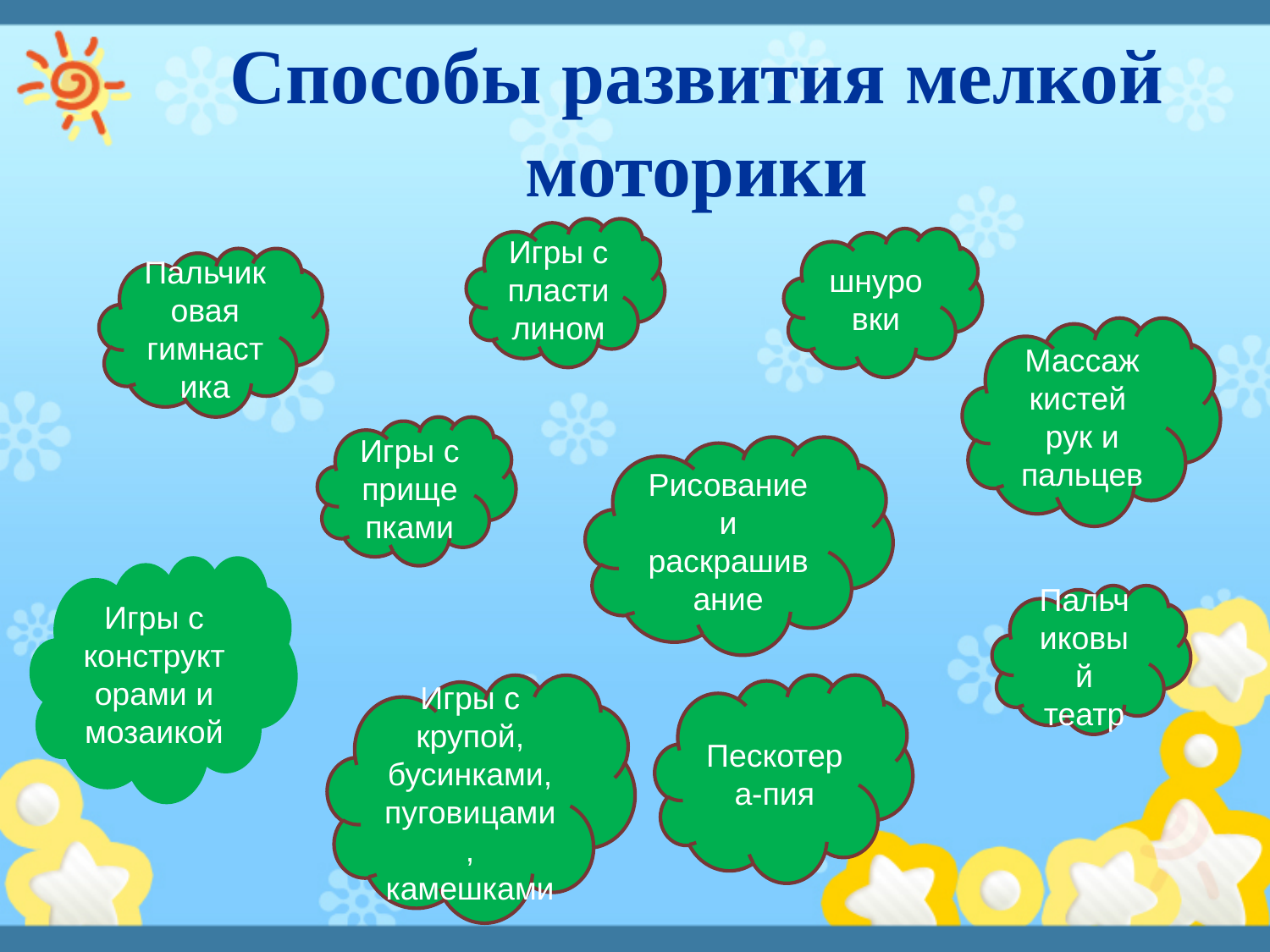

# Способы развития мелкой моторики
Игры с пластилином
шнуровки
Пальчиковая гимнастика
Массаж кистей  рук и пальцев
Игры с прищепками
Рисование и раскрашивание
Игры с конструкторами и мозаикой
Пальчиковый театр
Игры с крупой, бусинками, пуговицами, камешками
Пескотера-пия